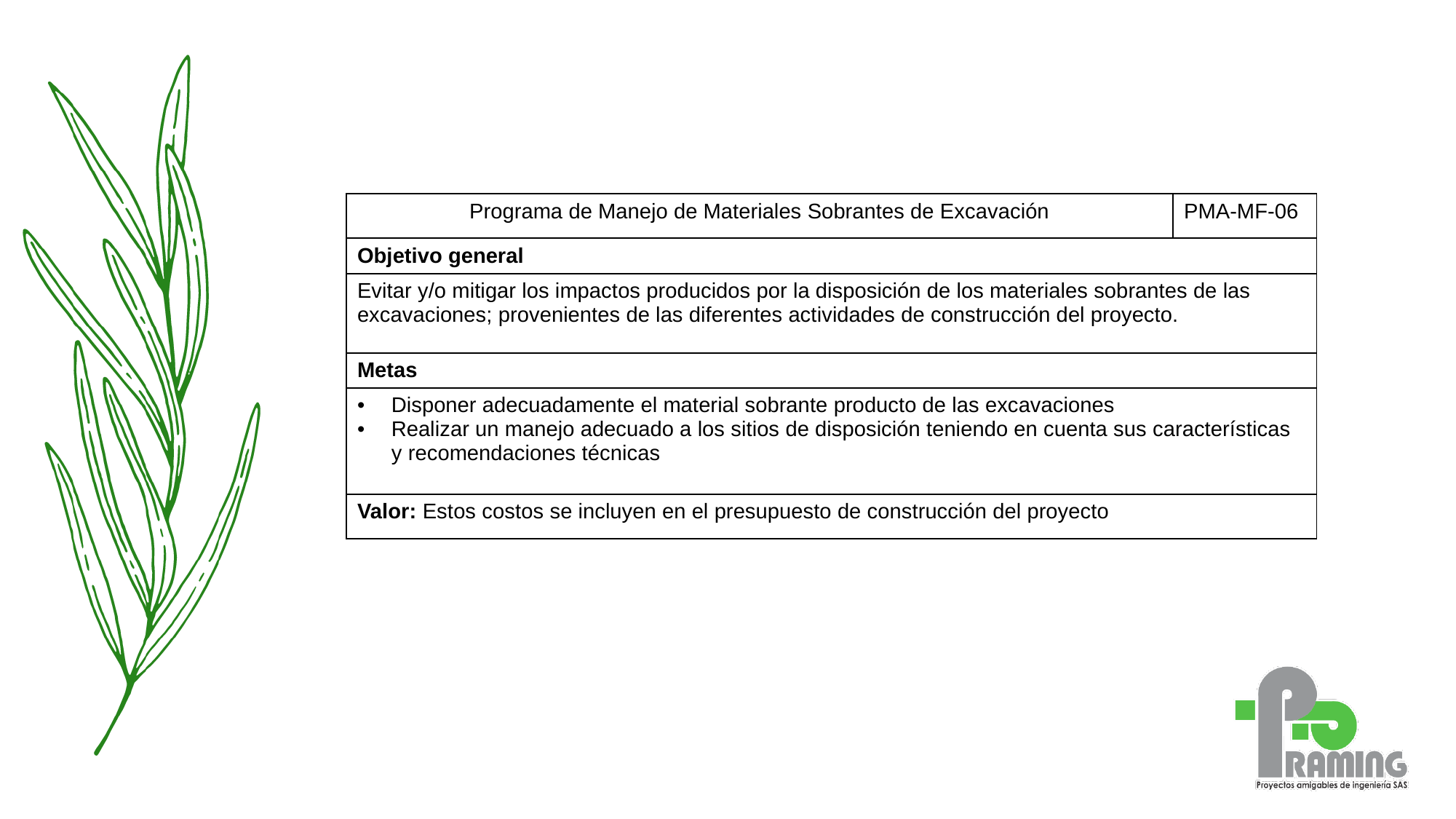

| Programa de Manejo de Materiales Sobrantes de Excavación | PMA-MF-06 |
| --- | --- |
| Objetivo general |  |
| Evitar y/o mitigar los impactos producidos por la disposición de los materiales sobrantes de las excavaciones; provenientes de las diferentes actividades de construcción del proyecto. |  |
| Metas |  |
| Disponer adecuadamente el material sobrante producto de las excavaciones Realizar un manejo adecuado a los sitios de disposición teniendo en cuenta sus características y recomendaciones técnicas |  |
| Valor: Estos costos se incluyen en el presupuesto de construcción del proyecto |  |